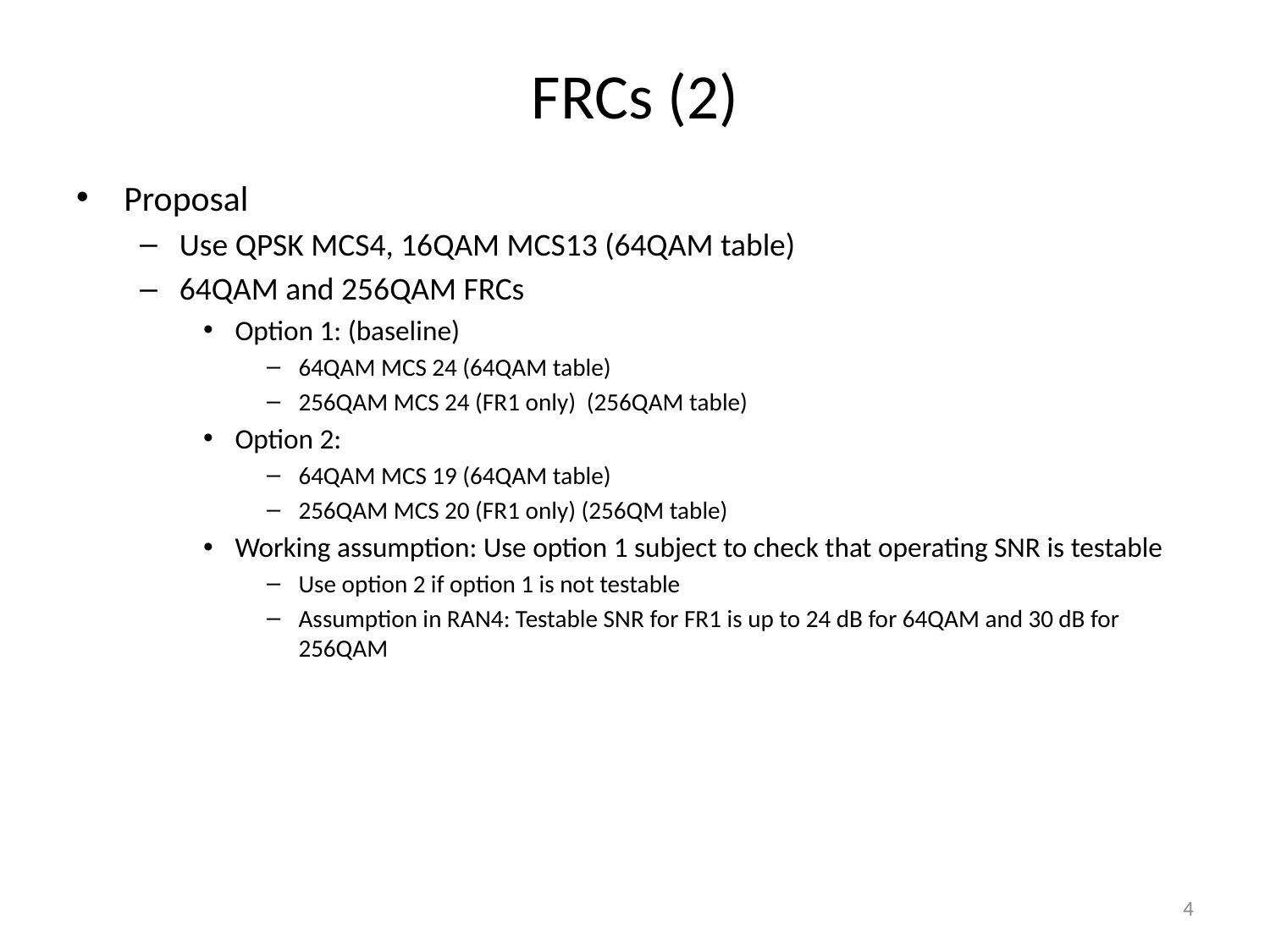

# FRCs (2)
Proposal
Use QPSK MCS4, 16QAM MCS13 (64QAM table)
64QAM and 256QAM FRCs
Option 1: (baseline)
64QAM MCS 24 (64QAM table)
256QAM MCS 24 (FR1 only)  (256QAM table)
Option 2:
64QAM MCS 19 (64QAM table)
256QAM MCS 20 (FR1 only) (256QM table)
Working assumption: Use option 1 subject to check that operating SNR is testable
Use option 2 if option 1 is not testable
Assumption in RAN4: Testable SNR for FR1 is up to 24 dB for 64QAM and 30 dB for 256QAM
4